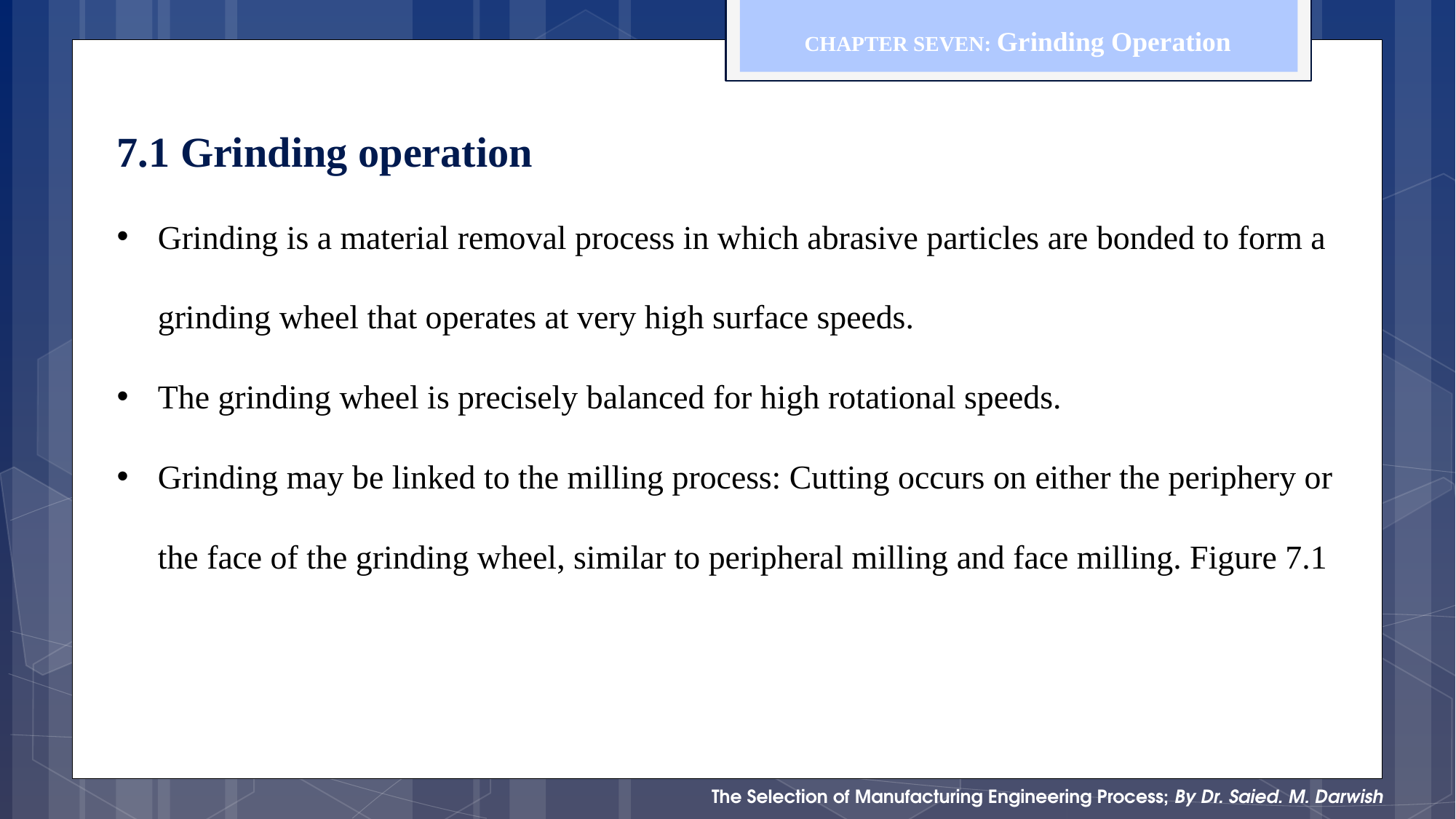

CHAPTER SEVEN: Grinding Operation
7.1 Grinding operation
Grinding is a material removal process in which abrasive particles are bonded to form a grinding wheel that operates at very high surface speeds.
The grinding wheel is precisely balanced for high rotational speeds.
Grinding may be linked to the milling process: Cutting occurs on either the periphery or the face of the grinding wheel, similar to peripheral milling and face milling. Figure 7.1